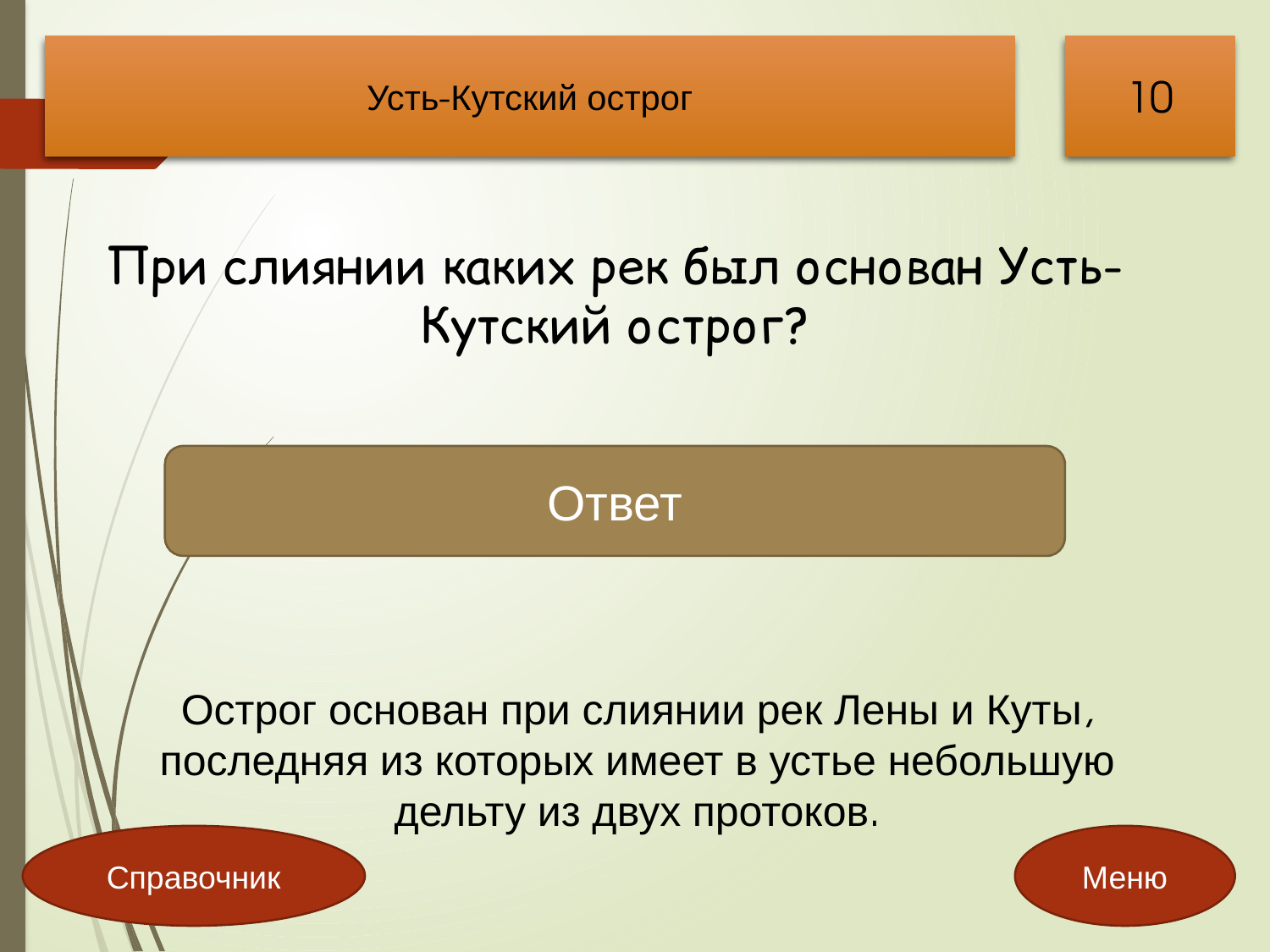

Усть-Кутский острог
10
При слиянии каких рек был основан Усть-Кутский острог?
Ответ
Острог основан при слиянии рек Лены и Куты, последняя из которых имеет в устье небольшую дельту из двух протоков.
Справочник
Меню